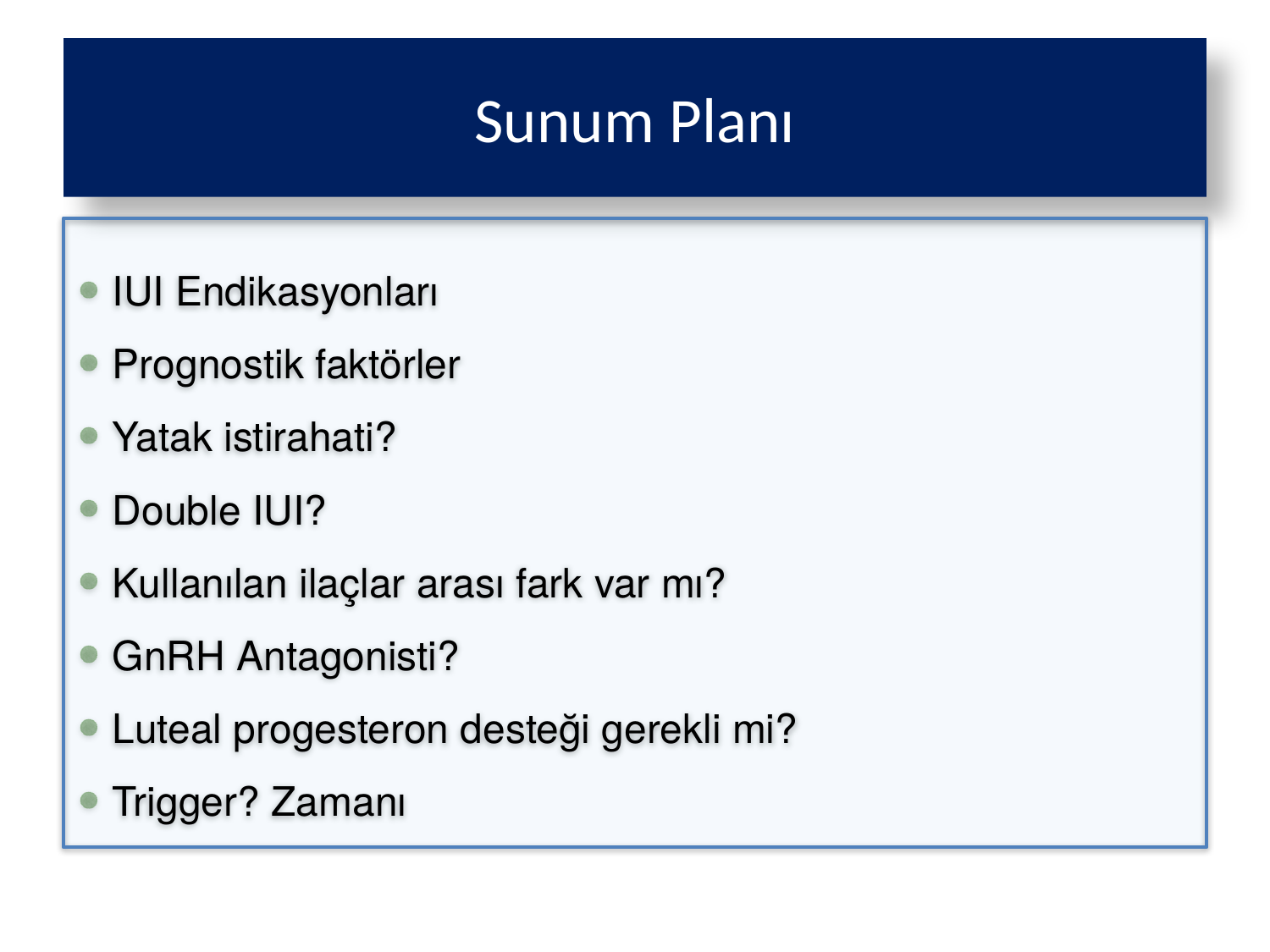

# Sunum Planı
IUI Endikasyonları
Prognostik faktörler
Yatak istirahati?
Double IUI?
Kullanılan ilaçlar arası fark var mı?
GnRH Antagonisti?
Luteal progesteron desteği gerekli mi?
Trigger? Zamanı